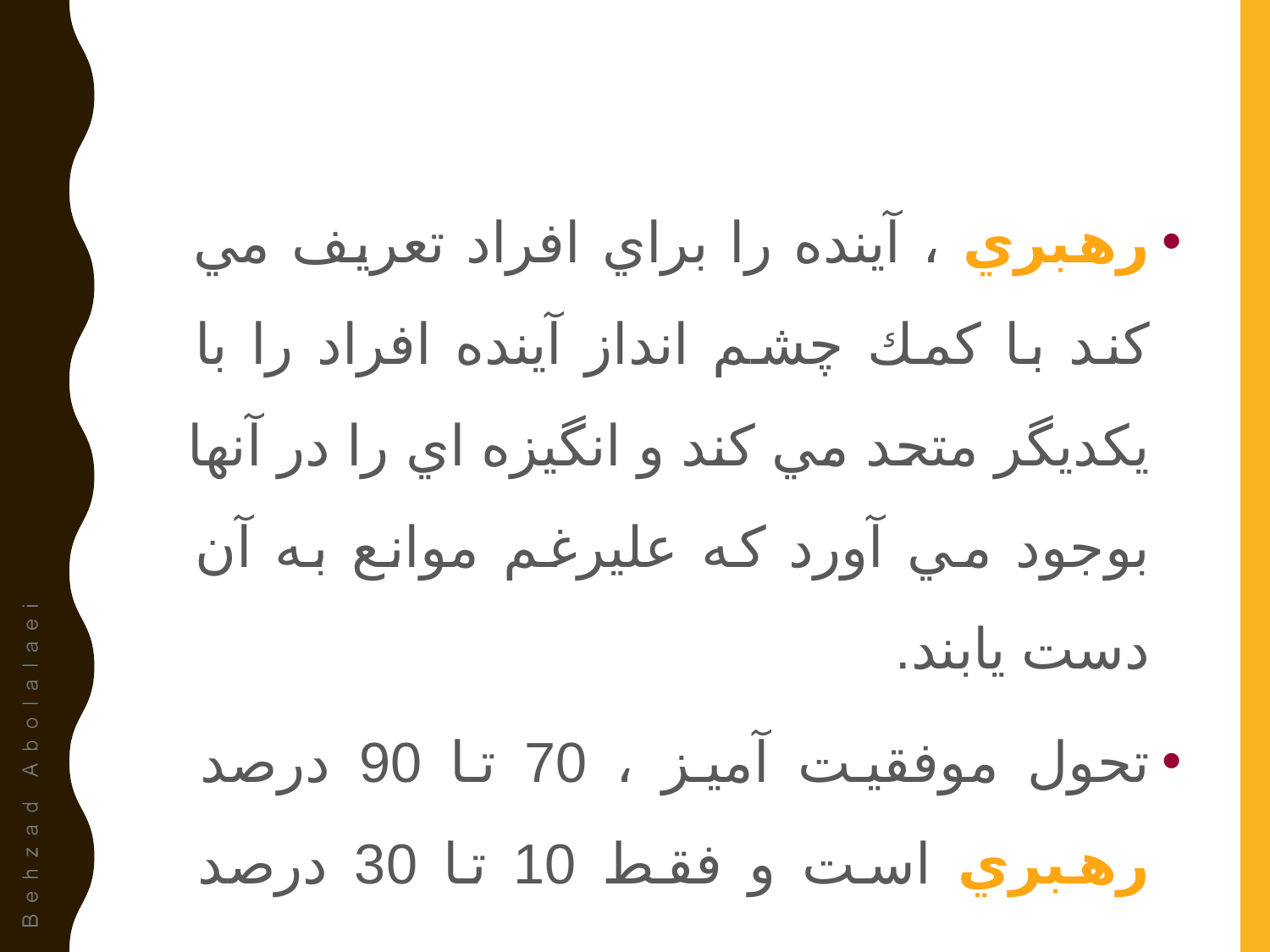

رهبري ، آينده را براي افراد تعريف مي كند با كمك چشم انداز آينده افراد را با يكديگر متحد مي كند و انگيزه اي را در آنها بوجود مي آورد كه عليرغم موانع به آن دست يابند.
تحول موفقيت آميز ، 70 تا 90 درصد رهبري است و فقط 10 تا 30 درصد مديريت